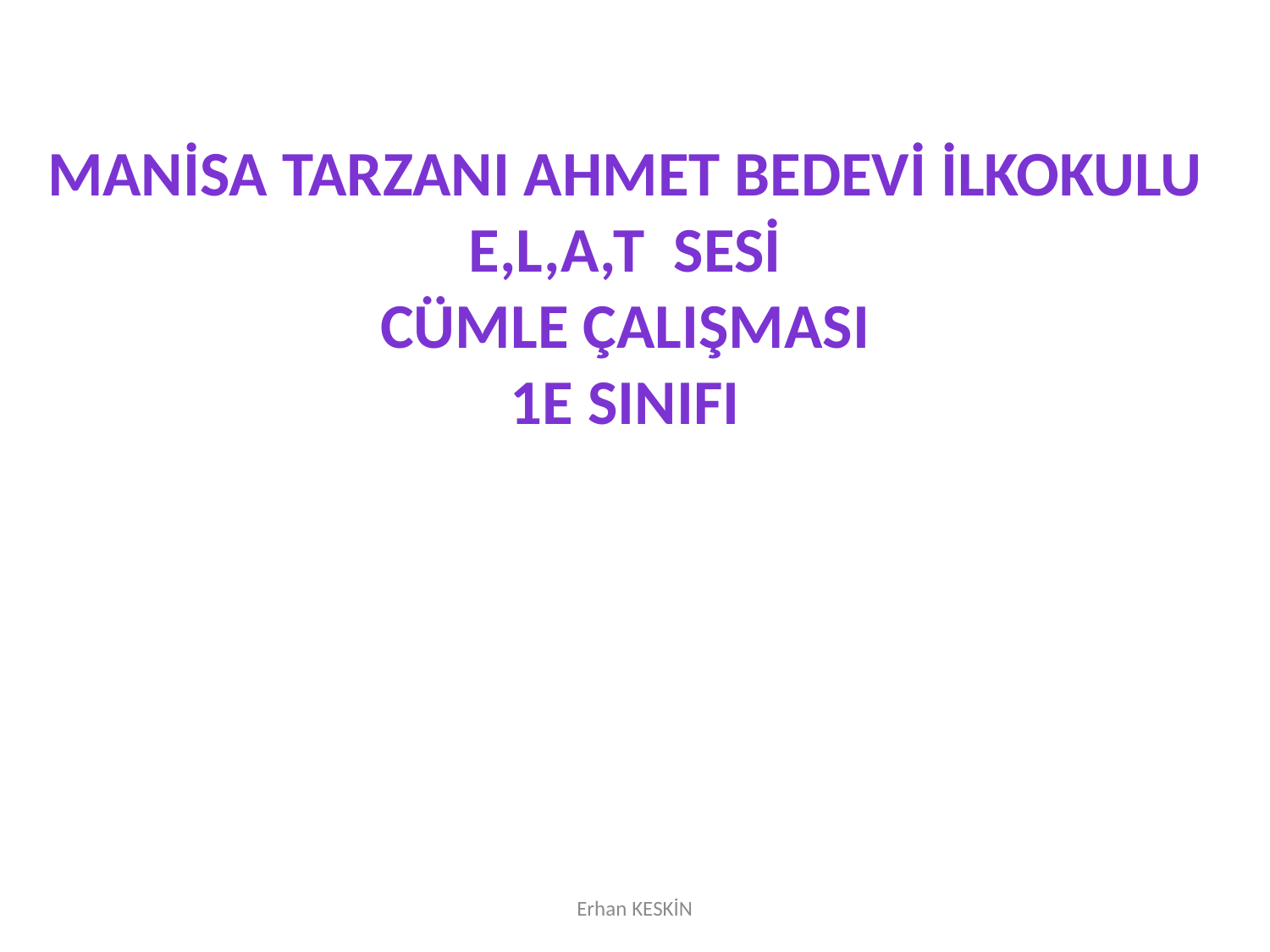

Manİsa tarzanI ahmet bedevİ İlkokulu
E,l,a,t  sesİ
Cümle çalIşmasI
1e sInIfI
Erhan KESKİN